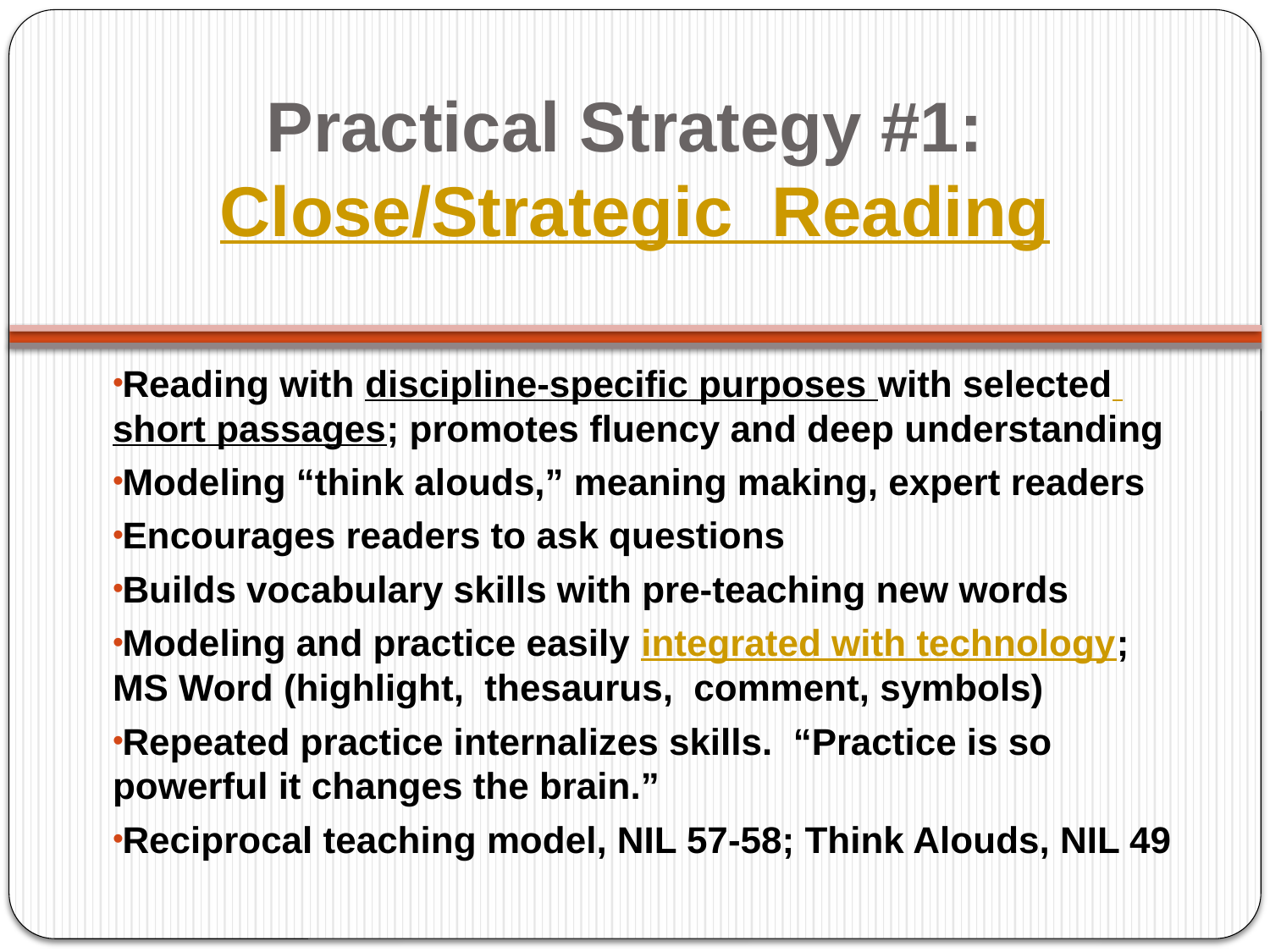

# Practical Strategy #1: Close/Strategic  Reading
Reading with discipline-specific purposes with selected short passages; promotes fluency and deep understanding
Modeling “think alouds,” meaning making, expert readers
Encourages readers to ask questions
Builds vocabulary skills with pre-teaching new words
Modeling and practice easily integrated with technology; MS Word (highlight,  thesaurus,  comment, symbols)
Repeated practice internalizes skills.  “Practice is so powerful it changes the brain.”
Reciprocal teaching model, NIL 57-58; Think Alouds, NIL 49